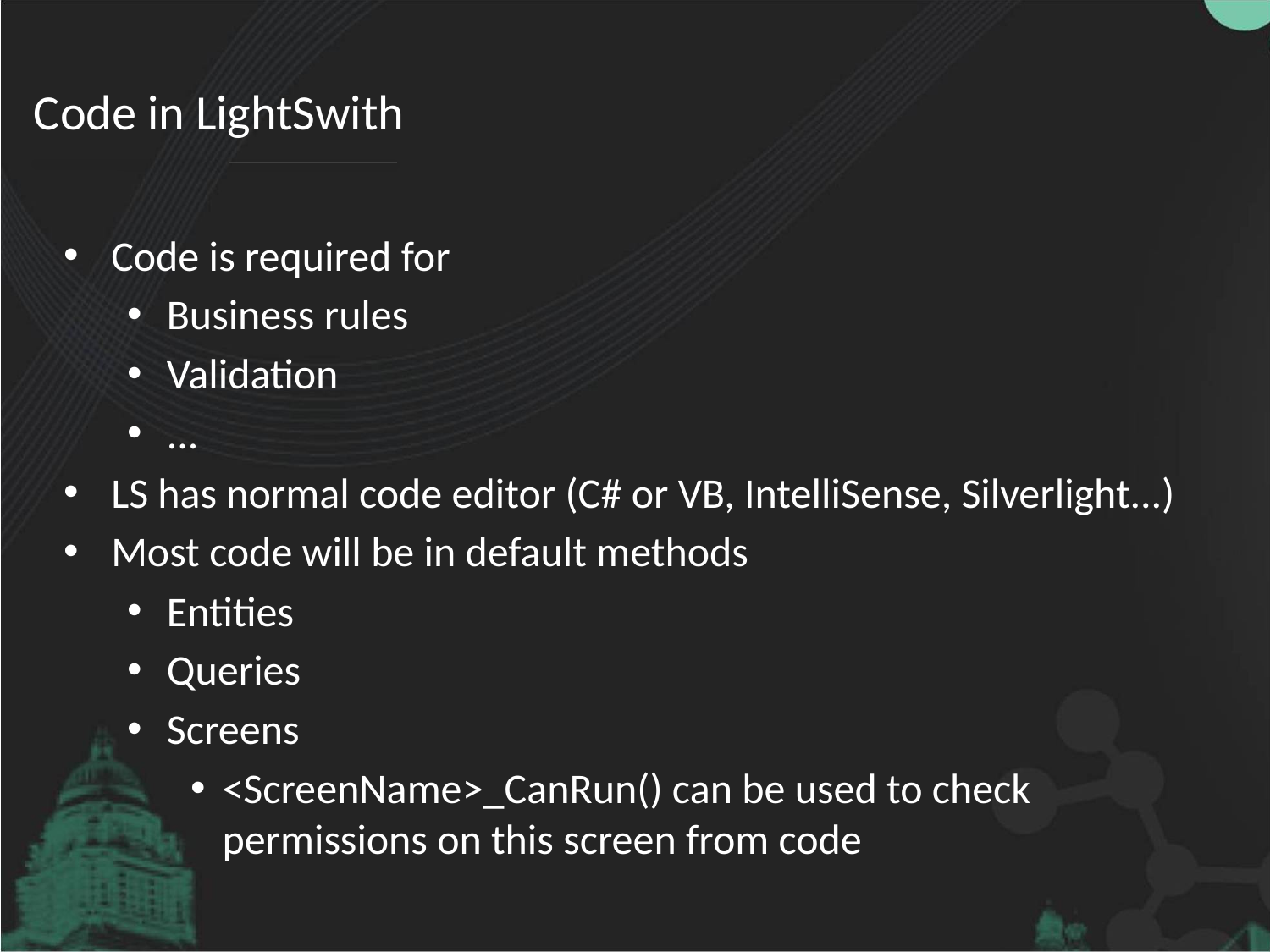

# Code in LightSwith
Code is required for
Business rules
Validation
...
LS has normal code editor (C# or VB, IntelliSense, Silverlight...)
Most code will be in default methods
Entities
Queries
Screens
<ScreenName>_CanRun() can be used to check permissions on this screen from code